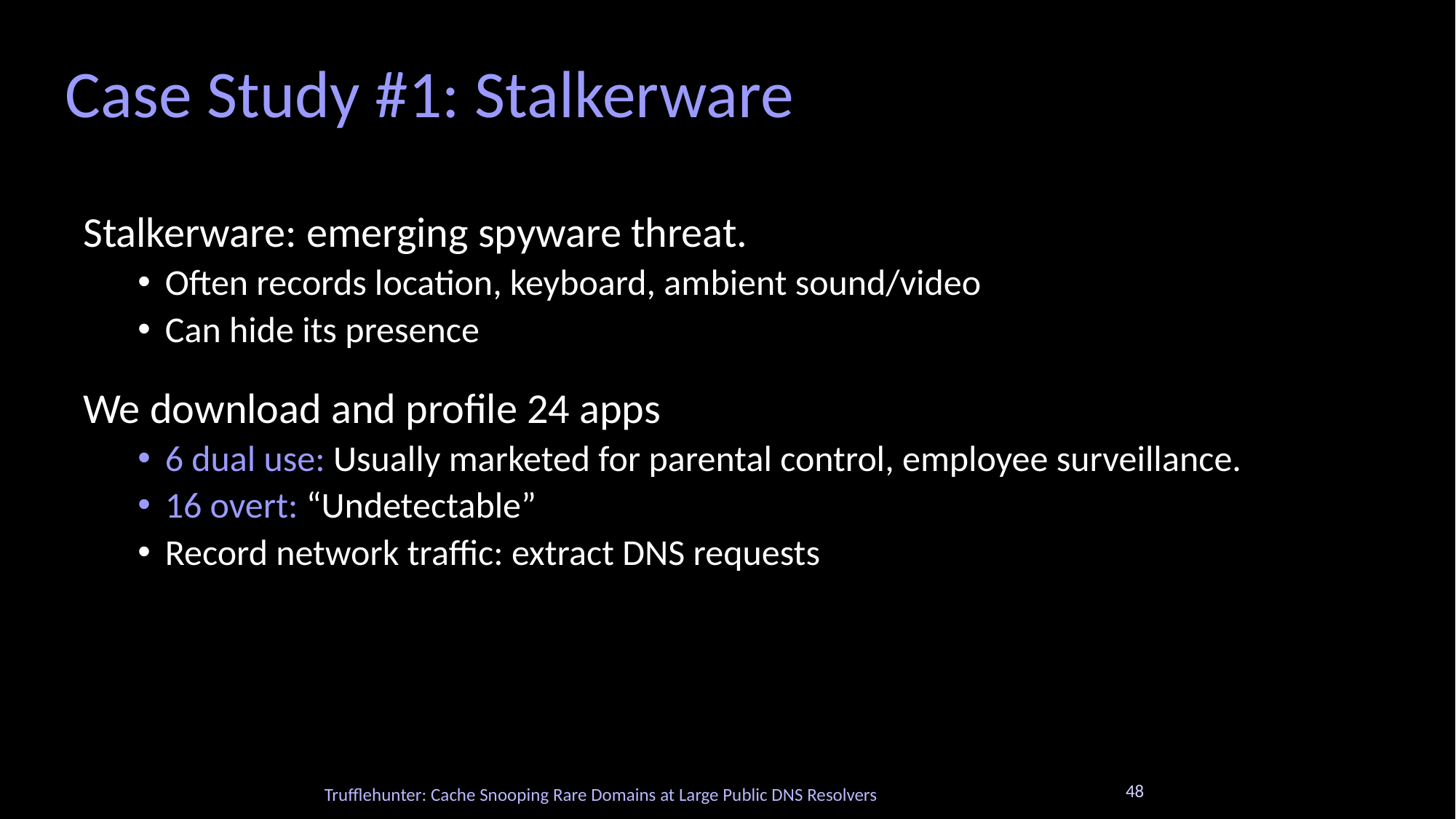

# Case Study #1: Stalkerware
Stalkerware: emerging spyware threat.
Often records location, keyboard, ambient sound/video
Can hide its presence
We download and profile 24 apps
6 dual use: Usually marketed for parental control, employee surveillance.
16 overt: “Undetectable”
Record network traffic: extract DNS requests
48
Trufflehunter: Cache Snooping Rare Domains at Large Public DNS Resolvers